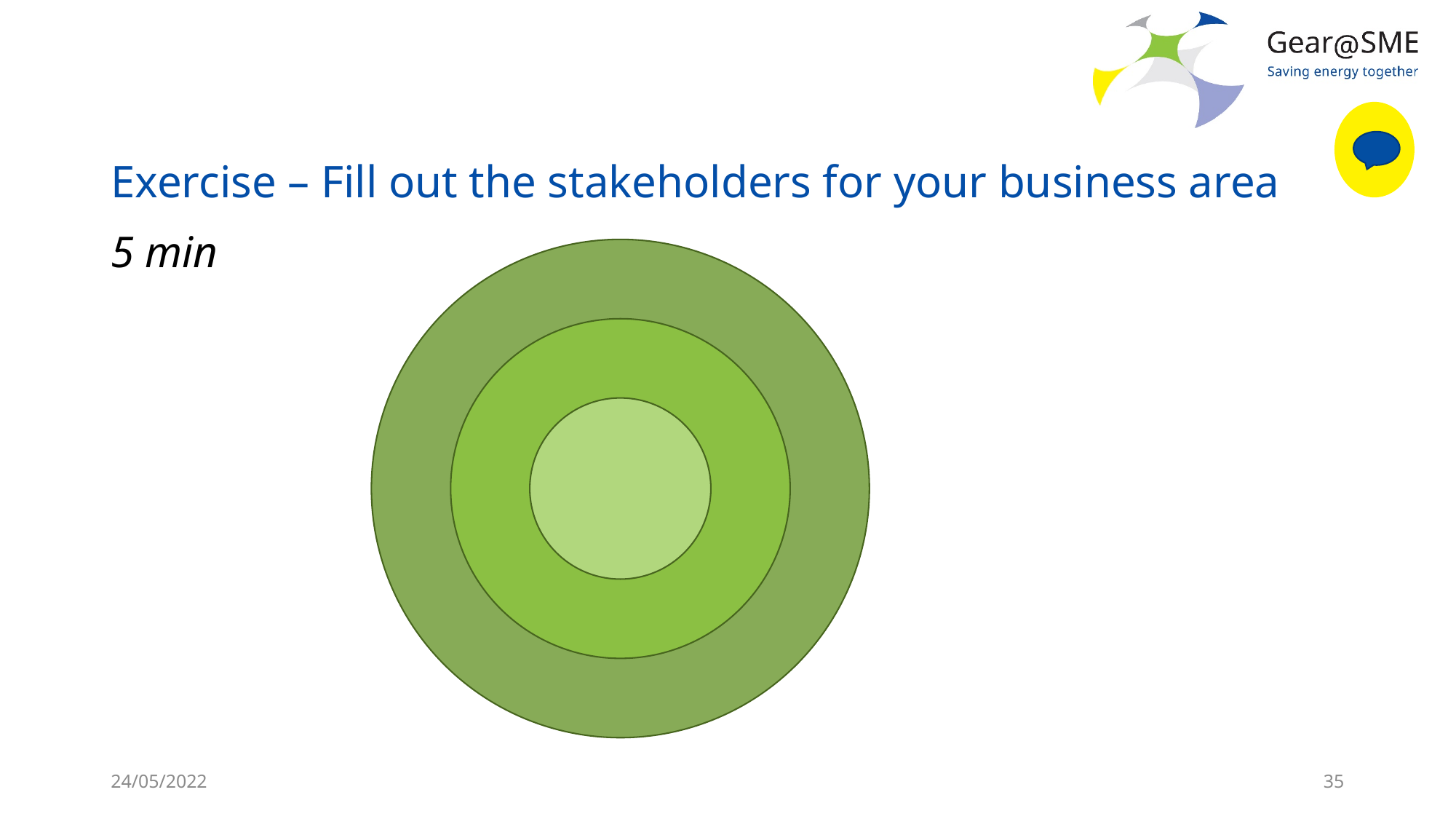

# Exercise – Fill out the stakeholders for your business area
5 min

24/05/2022
35